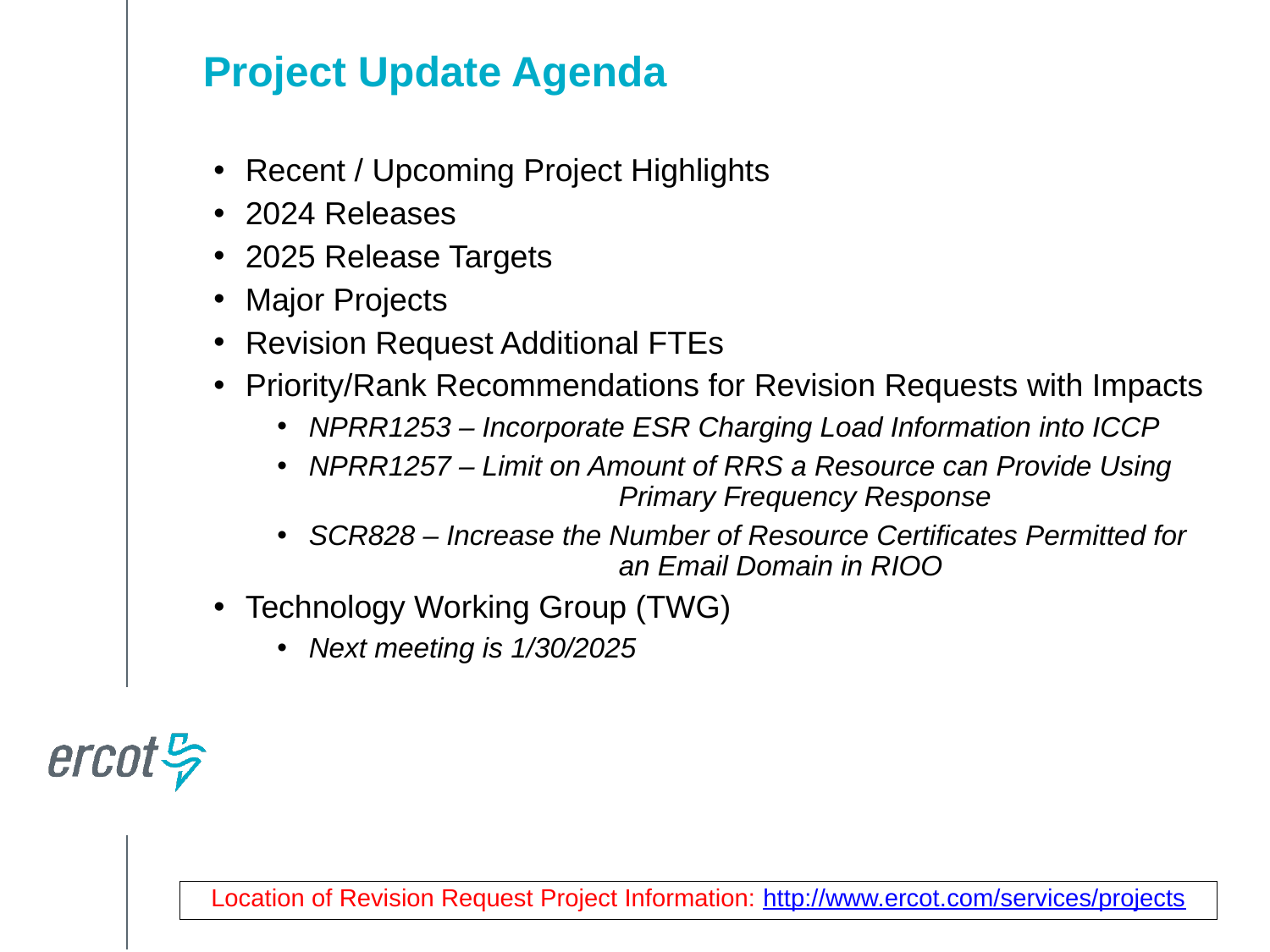

Project Update Agenda
Recent / Upcoming Project Highlights
2024 Releases
2025 Release Targets
Major Projects
Revision Request Additional FTEs
Priority/Rank Recommendations for Revision Requests with Impacts
NPRR1253 – Incorporate ESR Charging Load Information into ICCP
NPRR1257 – Limit on Amount of RRS a Resource can Provide Using 		Primary Frequency Response
SCR828 – Increase the Number of Resource Certificates Permitted for 		an Email Domain in RIOO
Technology Working Group (TWG)
Next meeting is 1/30/2025
Location of Revision Request Project Information: http://www.ercot.com/services/projects